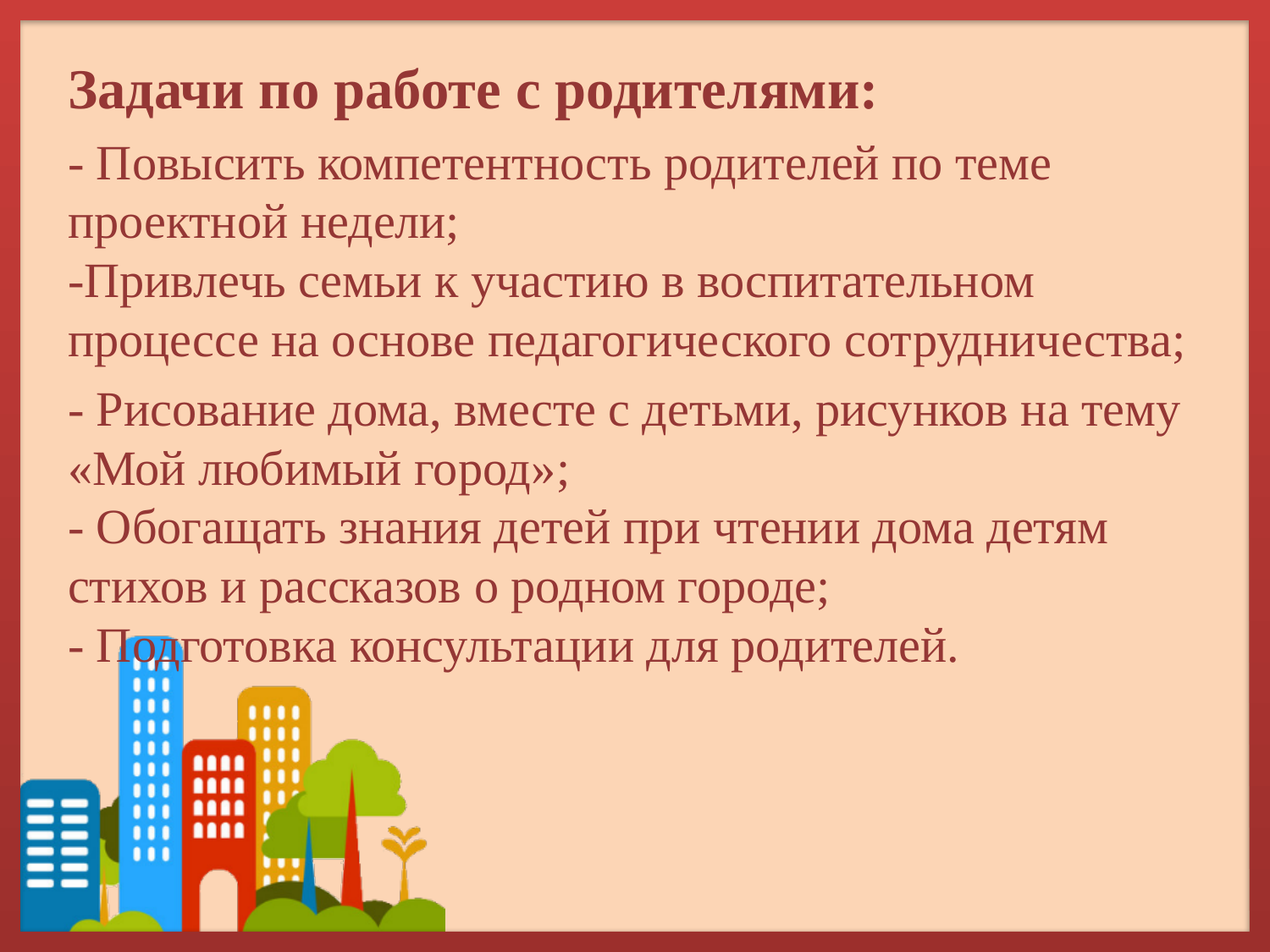

Задачи по работе с родителями:
- Повысить компетентность родителей по теме проектной недели;
-Привлечь семьи к участию в воспитательном процессе на основе педагогического сотрудничества;
- Рисование дома, вместе с детьми, рисунков на тему «Мой любимый город»;
- Обогащать знания детей при чтении дома детям стихов и рассказов о родном городе;
- Подготовка консультации для родителей.